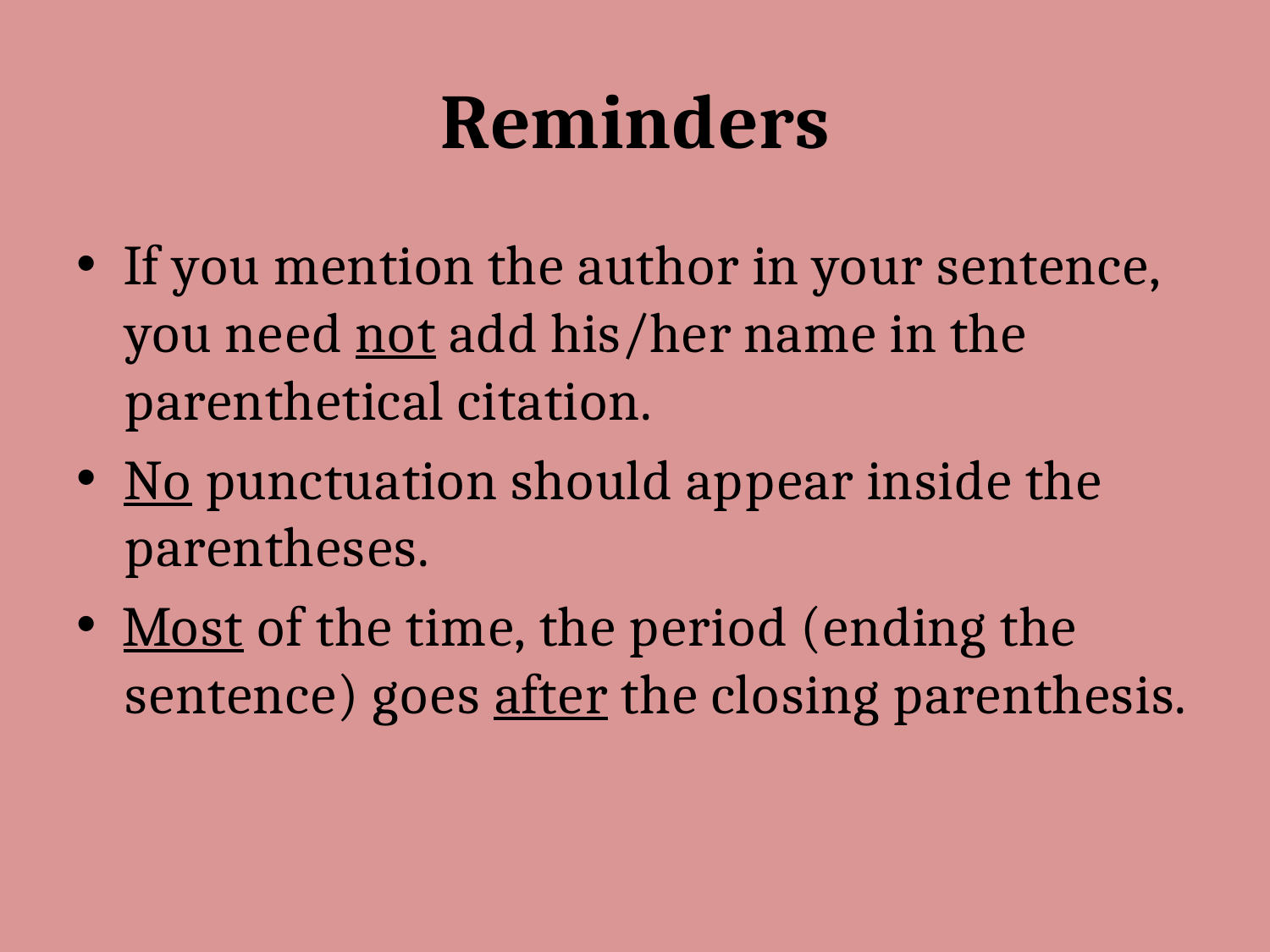

# Reminders
If you mention the author in your sentence, you need not add his/her name in the parenthetical citation.
No punctuation should appear inside the parentheses.
Most of the time, the period (ending the sentence) goes after the closing parenthesis.